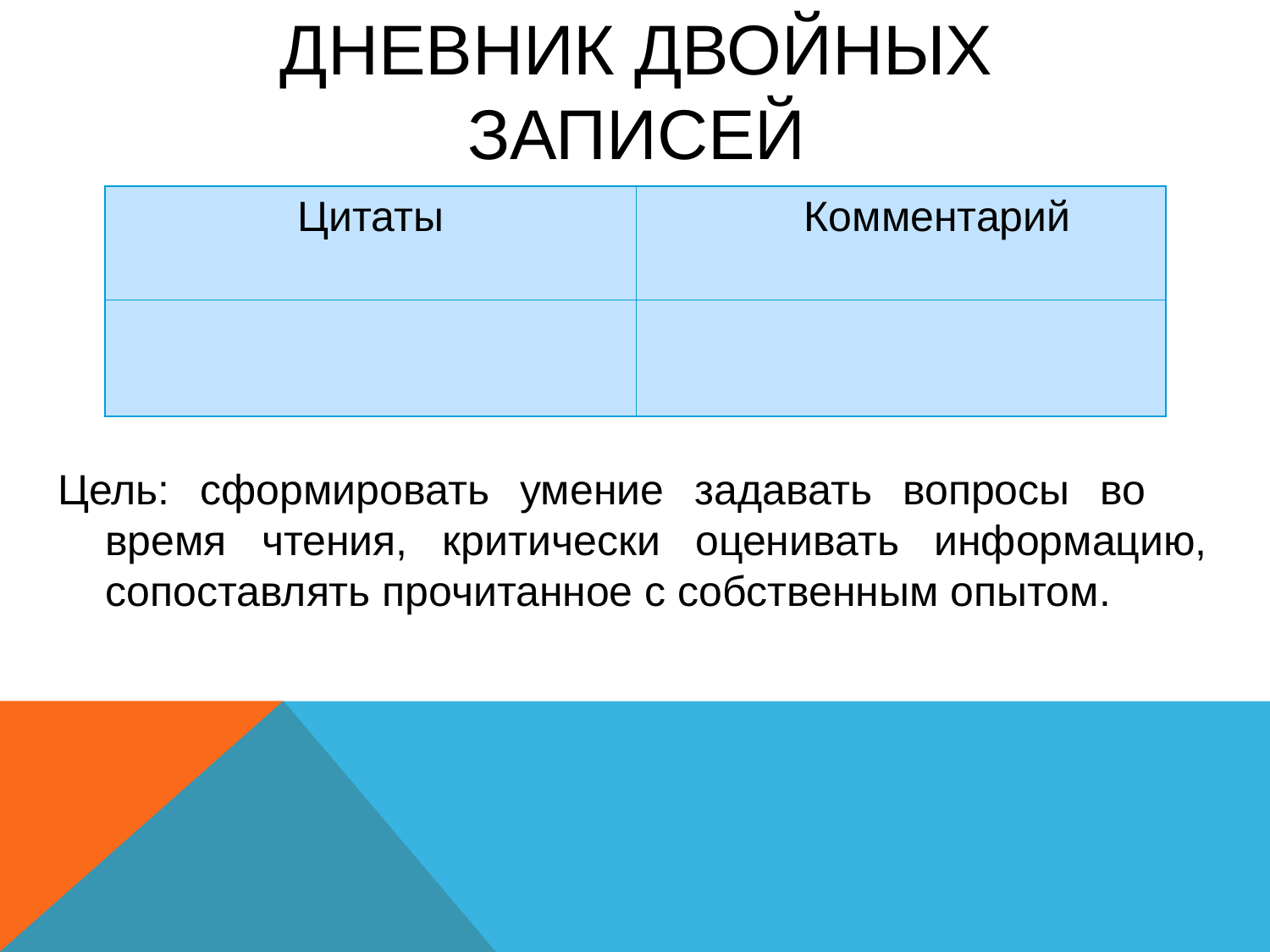

# Дневник двойных записей
| Цитаты | Комментарий |
| --- | --- |
|  |  |
Цель: сформировать умение задавать вопросы во   время чтения, критически оценивать информацию, сопоставлять прочитанное с собственным опытом.